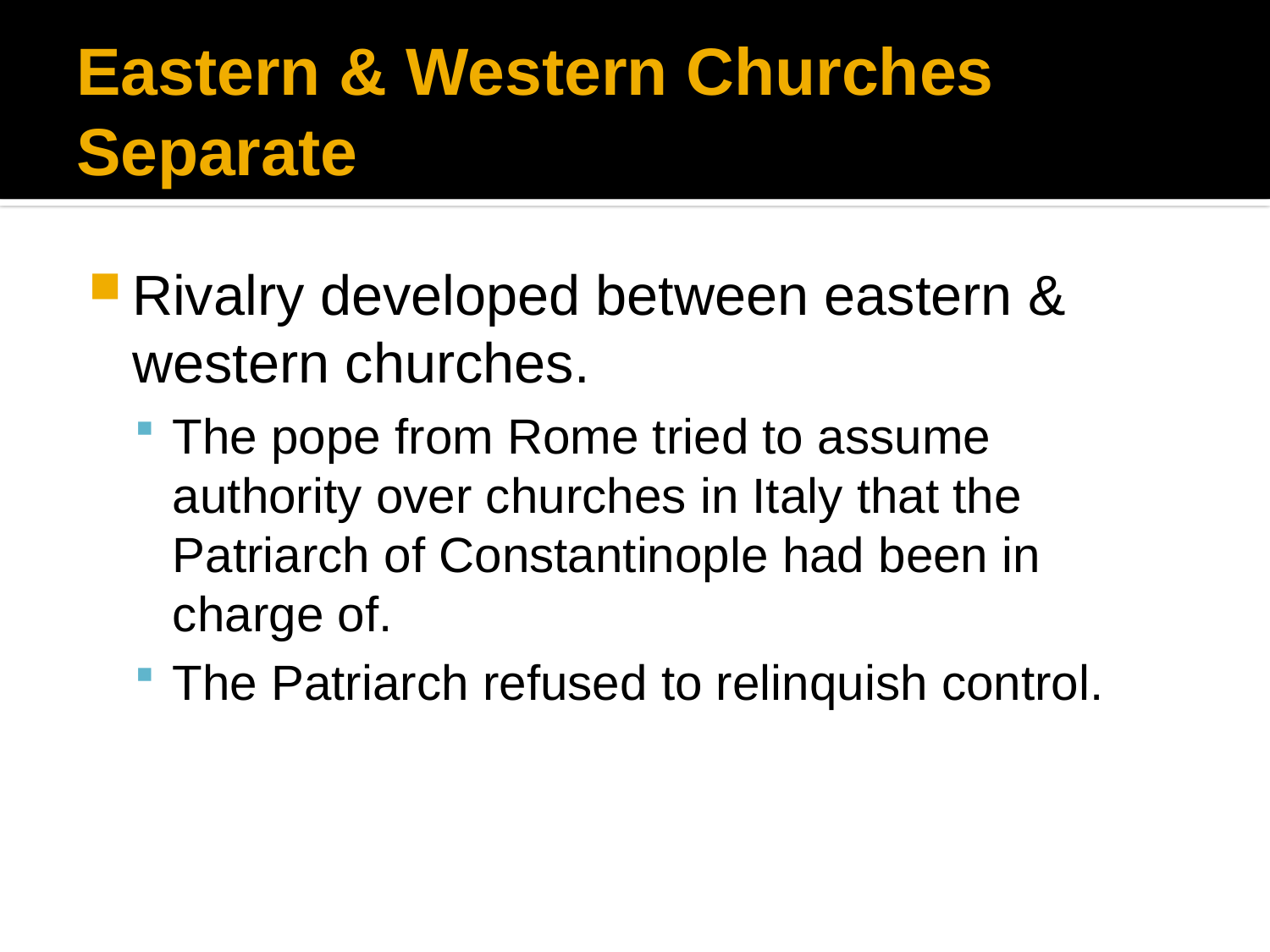

# Eastern & Western Churches Separate
Rivalry developed between eastern & western churches.
The pope from Rome tried to assume authority over churches in Italy that the Patriarch of Constantinople had been in charge of.
The Patriarch refused to relinquish control.